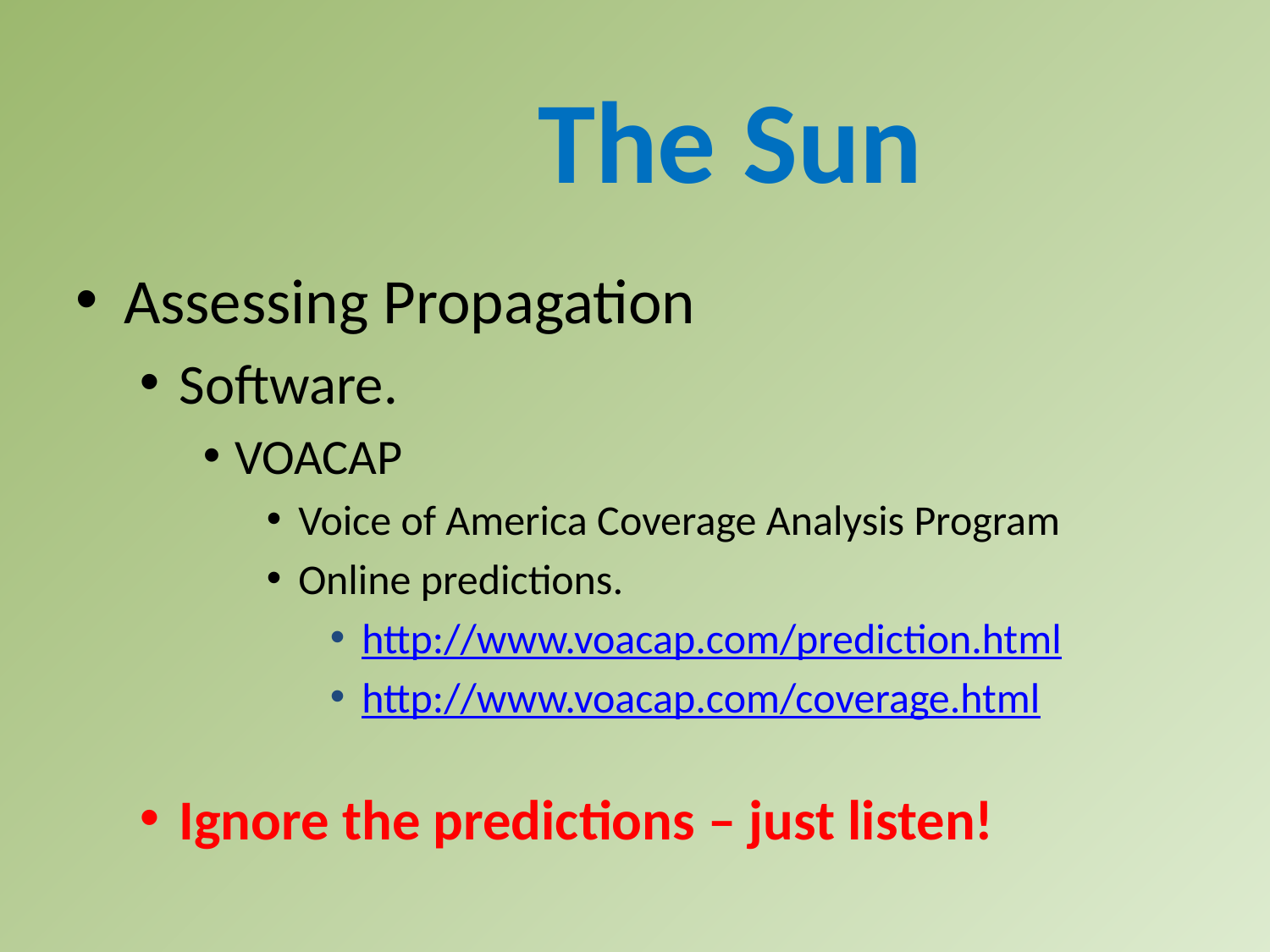

The Sun
Assessing Propagation
Software.
VOACAP
Voice of America Coverage Analysis Program
Online predictions.
http://www.voacap.com/prediction.html
http://www.voacap.com/coverage.html

Ignore the predictions – just listen!